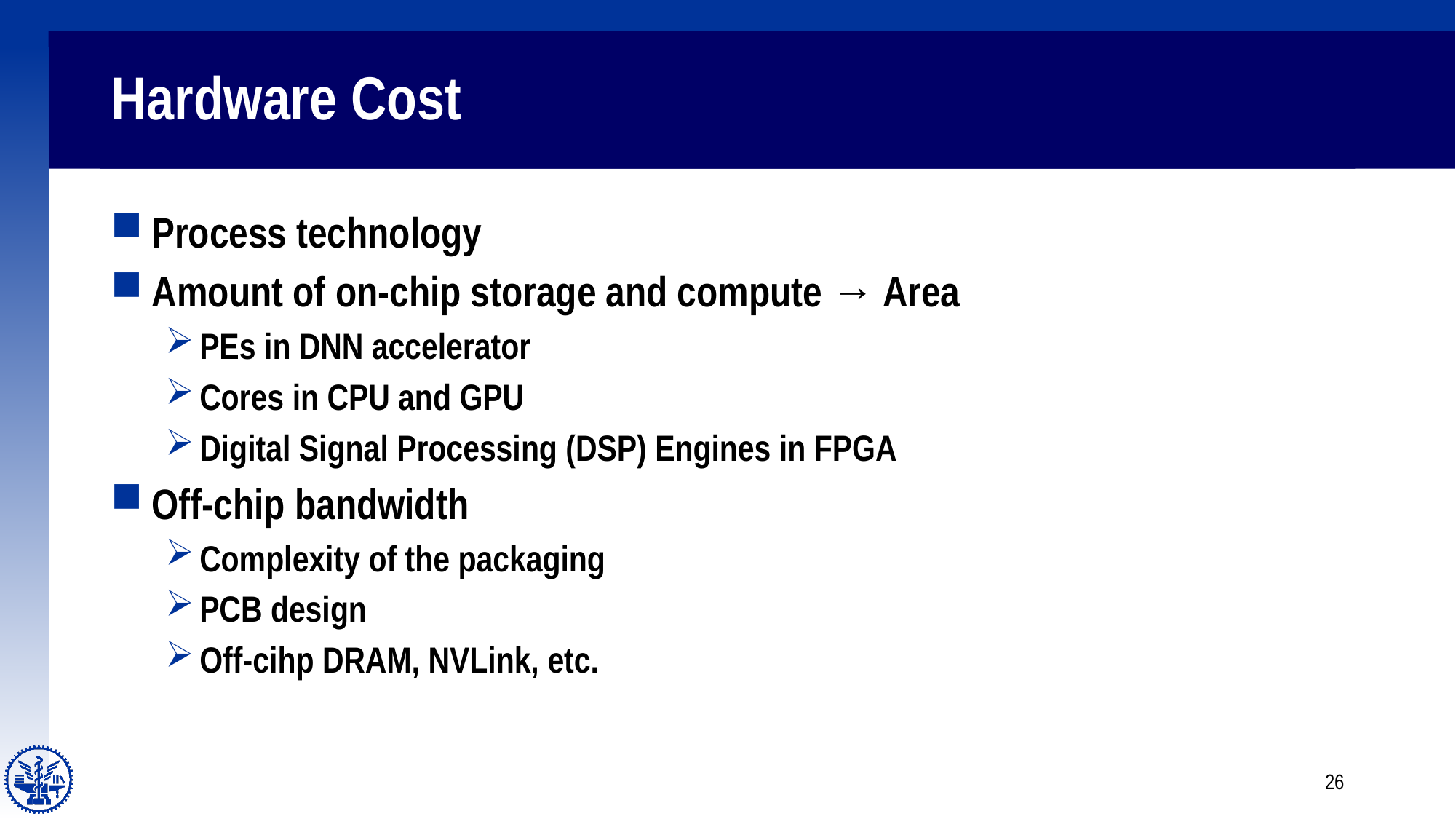

# Hardware Cost
Process technology
Amount of on-chip storage and compute → Area
PEs in DNN accelerator
Cores in CPU and GPU
Digital Signal Processing (DSP) Engines in FPGA
Off-chip bandwidth
Complexity of the packaging
PCB design
Off-cihp DRAM, NVLink, etc.
26